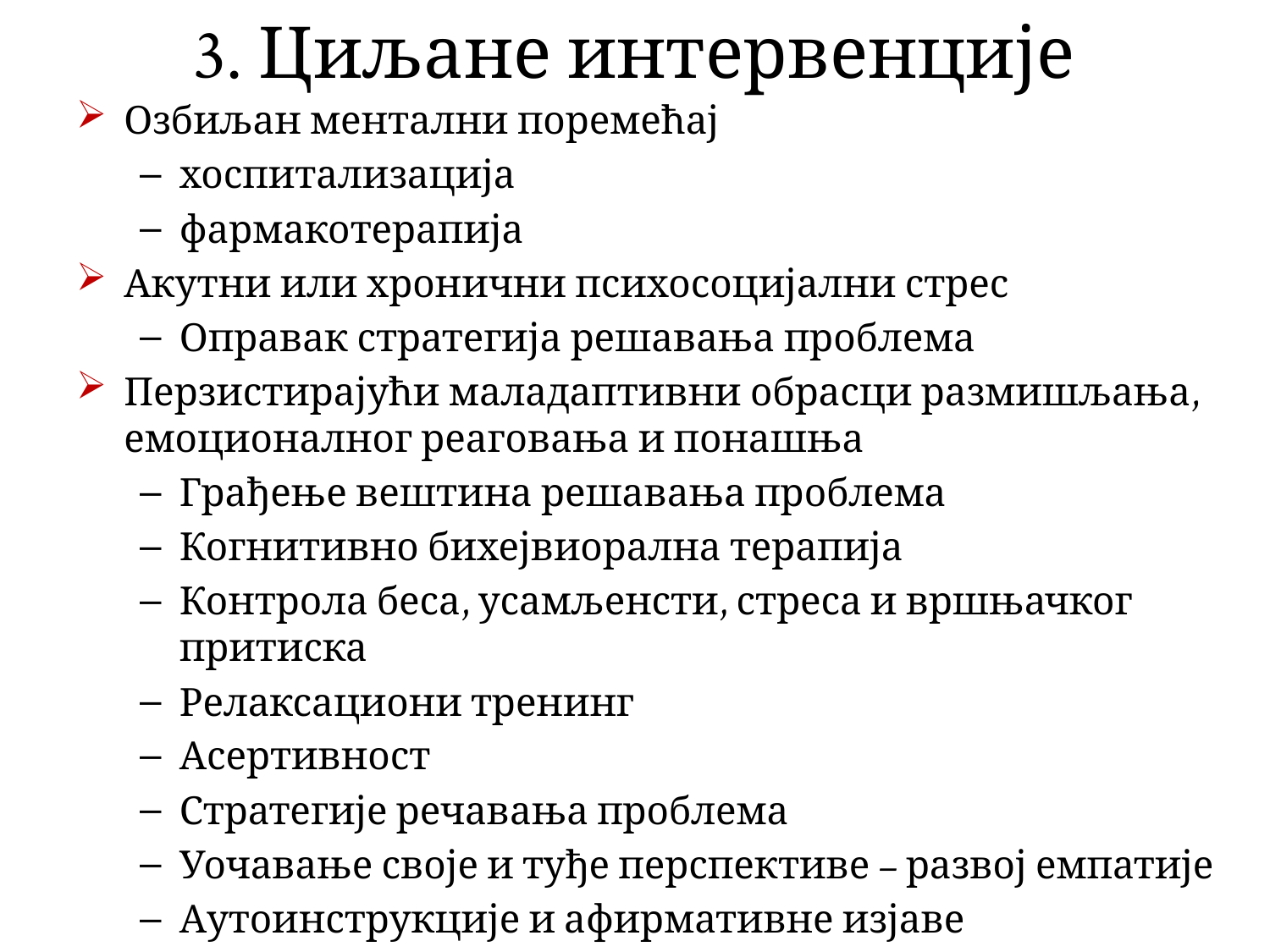

# 3. Циљане интервенције
Озбиљан ментални поремећај
хоспитализација
фармакотерапија
Акутни или хронични психосоцијални стрес
Оправак стратегија решавања проблема
Перзистирајући маладаптивни обрасци размишљања, емоционалног реаговања и понашња
Грађење вештина решавања проблема
Когнитивно бихејвиорална терапија
Контрола беса, усамљенсти, стреса и вршњачког притиска
Релаксациони тренинг
Асертивност
Стратегије речавања проблема
Уочавање своје и туђе перспективе – развој емпатије
Аутоинструкције и афирмативне изјаве